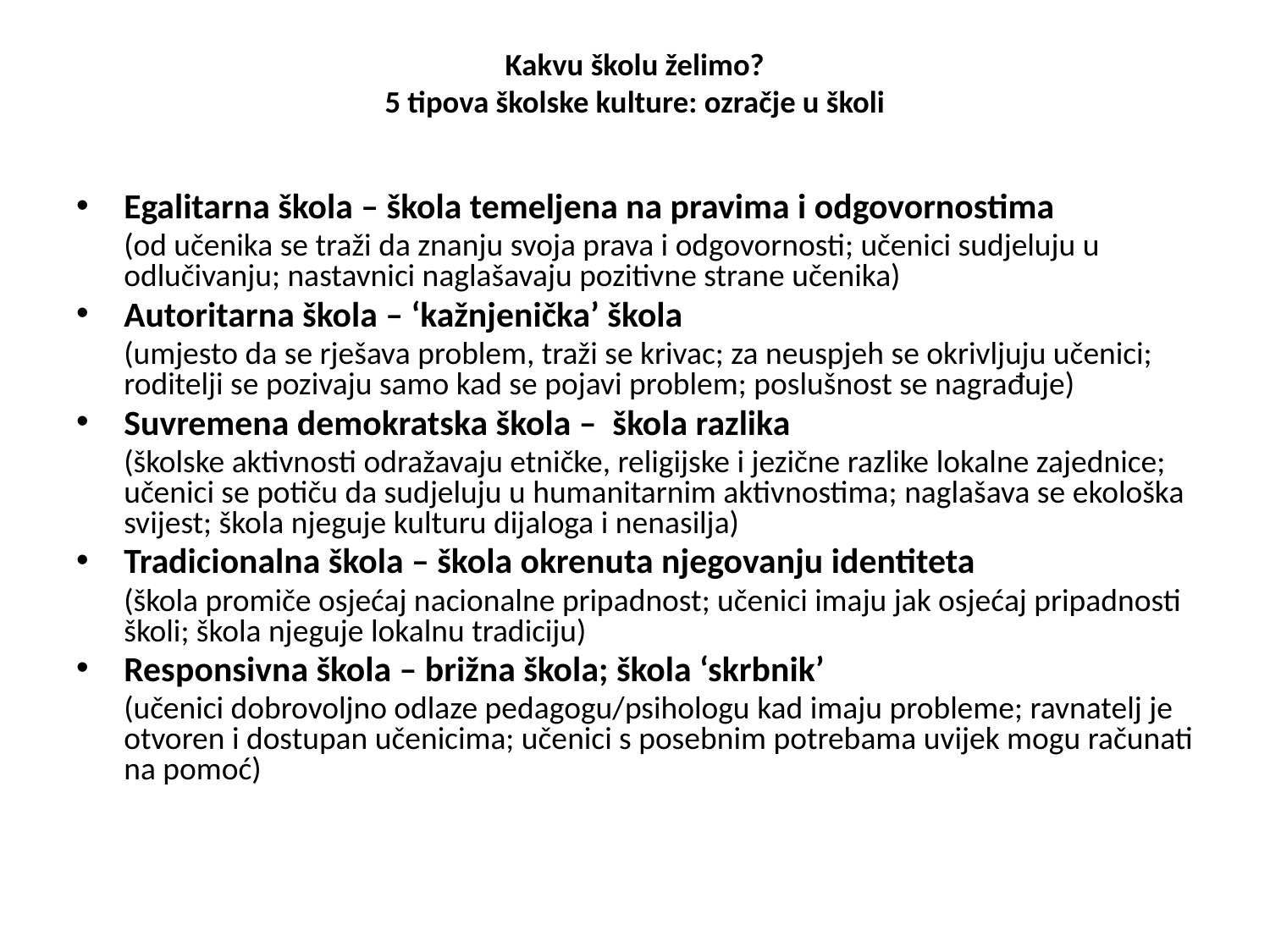

# Kakvu školu želimo? 5 tipova školske kulture: ozračje u školi

Egalitarna škola – škola temeljena na pravima i odgovornostima
	(od učenika se traži da znanju svoja prava i odgovornosti; učenici sudjeluju u odlučivanju; nastavnici naglašavaju pozitivne strane učenika)
Autoritarna škola – ‘kažnjenička’ škola
	(umjesto da se rješava problem, traži se krivac; za neuspjeh se okrivljuju učenici; roditelji se pozivaju samo kad se pojavi problem; poslušnost se nagrađuje)
Suvremena demokratska škola –  škola razlika
	(školske aktivnosti odražavaju etničke, religijske i jezične razlike lokalne zajednice; učenici se potiču da sudjeluju u humanitarnim aktivnostima; naglašava se ekološka svijest; škola njeguje kulturu dijaloga i nenasilja)
Tradicionalna škola – škola okrenuta njegovanju identiteta
	(škola promiče osjećaj nacionalne pripadnost; učenici imaju jak osjećaj pripadnosti školi; škola njeguje lokalnu tradiciju)
Responsivna škola – brižna škola; škola ‘skrbnik’
	(učenici dobrovoljno odlaze pedagogu/psihologu kad imaju probleme; ravnatelj je otvoren i dostupan učenicima; učenici s posebnim potrebama uvijek mogu računati na pomoć)